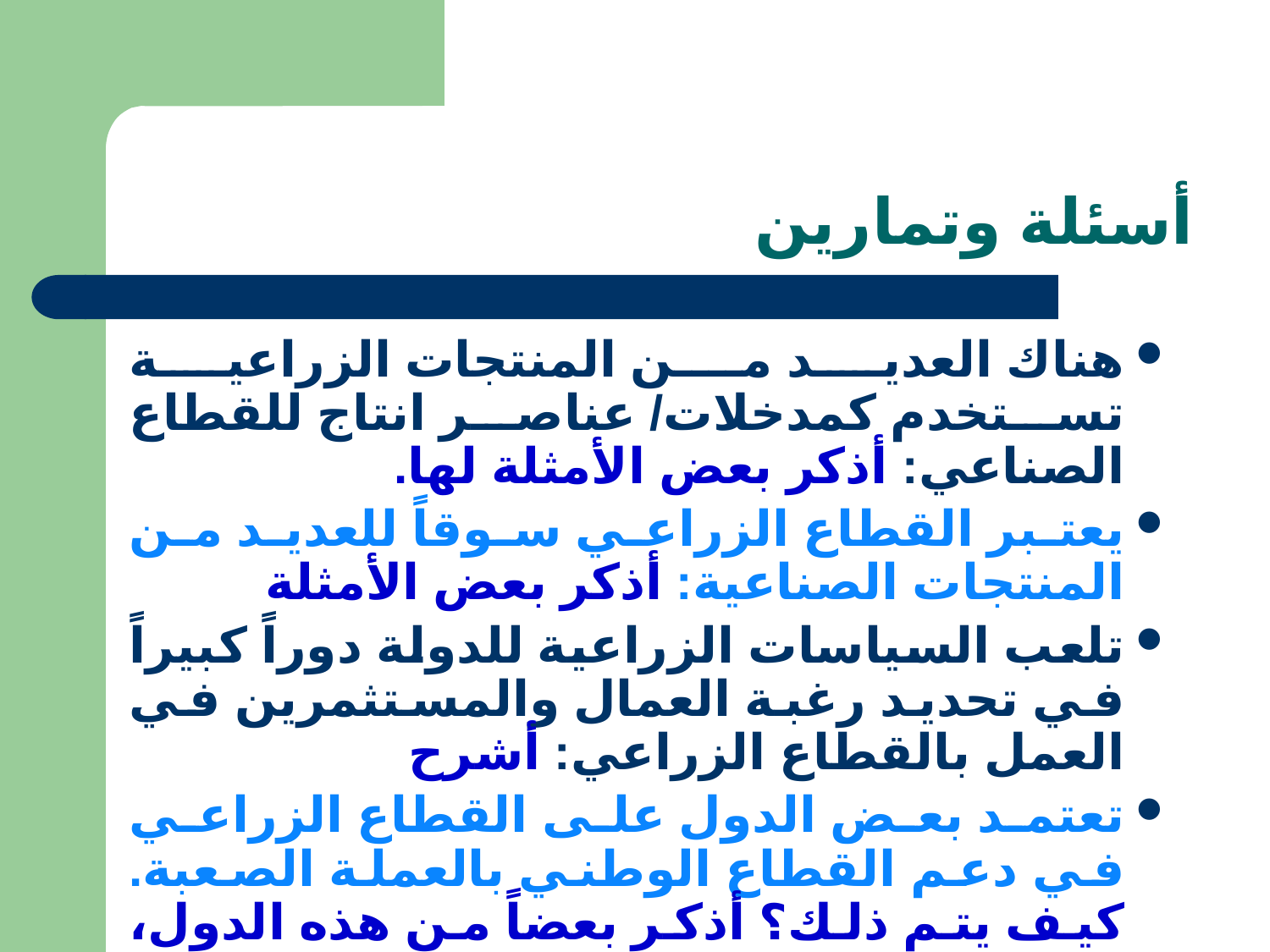

# أسئلة وتمارين
هناك العديد من المنتجات الزراعية تستخدم كمدخلات/ عناصر انتاج للقطاع الصناعي: أذكر بعض الأمثلة لها.
يعتبر القطاع الزراعي سوقاً للعديد من المنتجات الصناعية: أذكر بعض الأمثلة
تلعب السياسات الزراعية للدولة دوراً كبيراً في تحديد رغبة العمال والمستثمرين في العمل بالقطاع الزراعي: أشرح
تعتمد بعض الدول على القطاع الزراعي في دعم القطاع الوطني بالعملة الصعبة. كيف يتم ذلك؟ أذكر بعضاً من هذه الدول، مع الشرح.